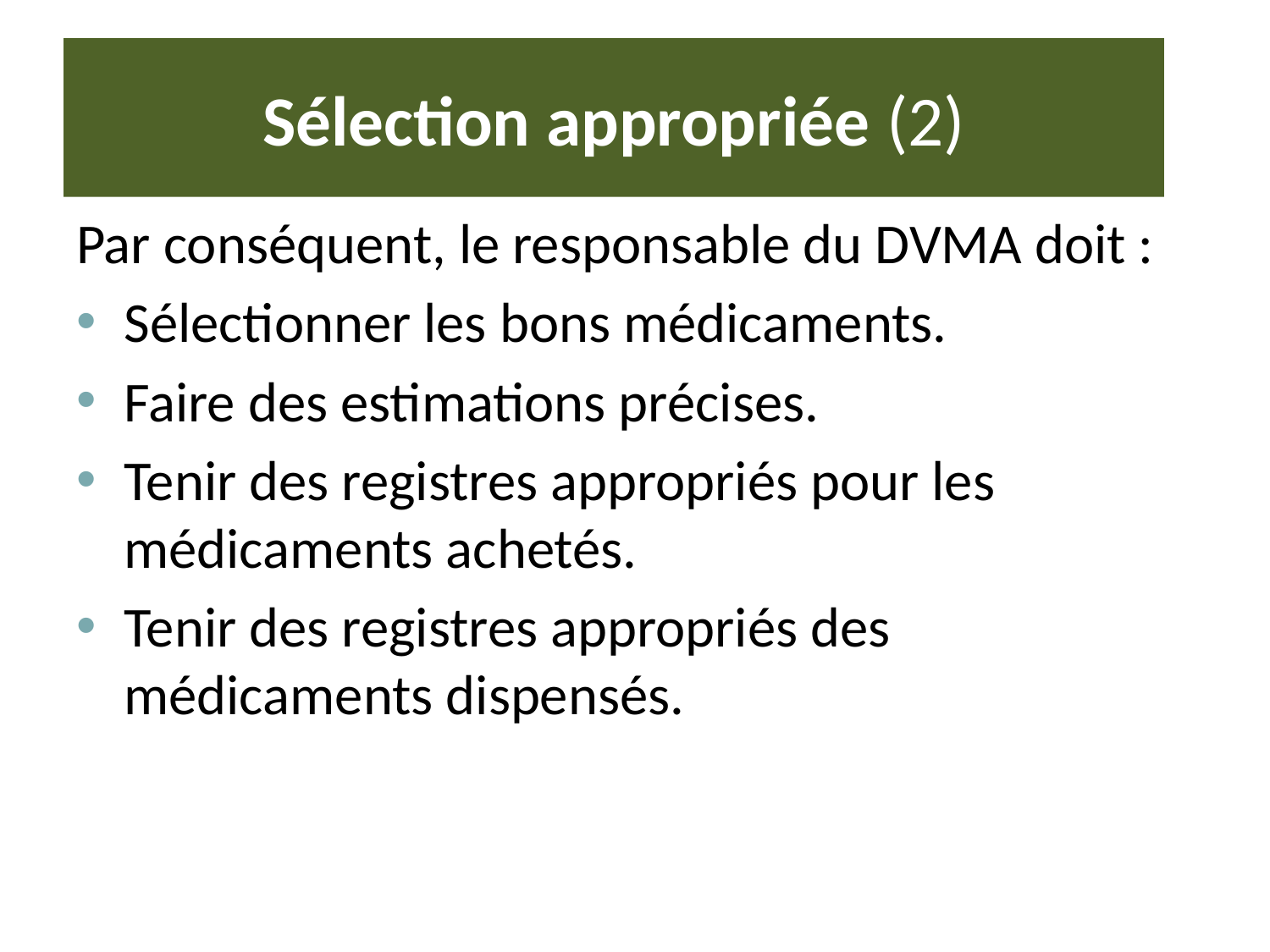

# Sélection appropriée (2)
Par conséquent, le responsable du DVMA doit :
Sélectionner les bons médicaments.
Faire des estimations précises.
Tenir des registres appropriés pour les médicaments achetés.
Tenir des registres appropriés des médicaments dispensés.